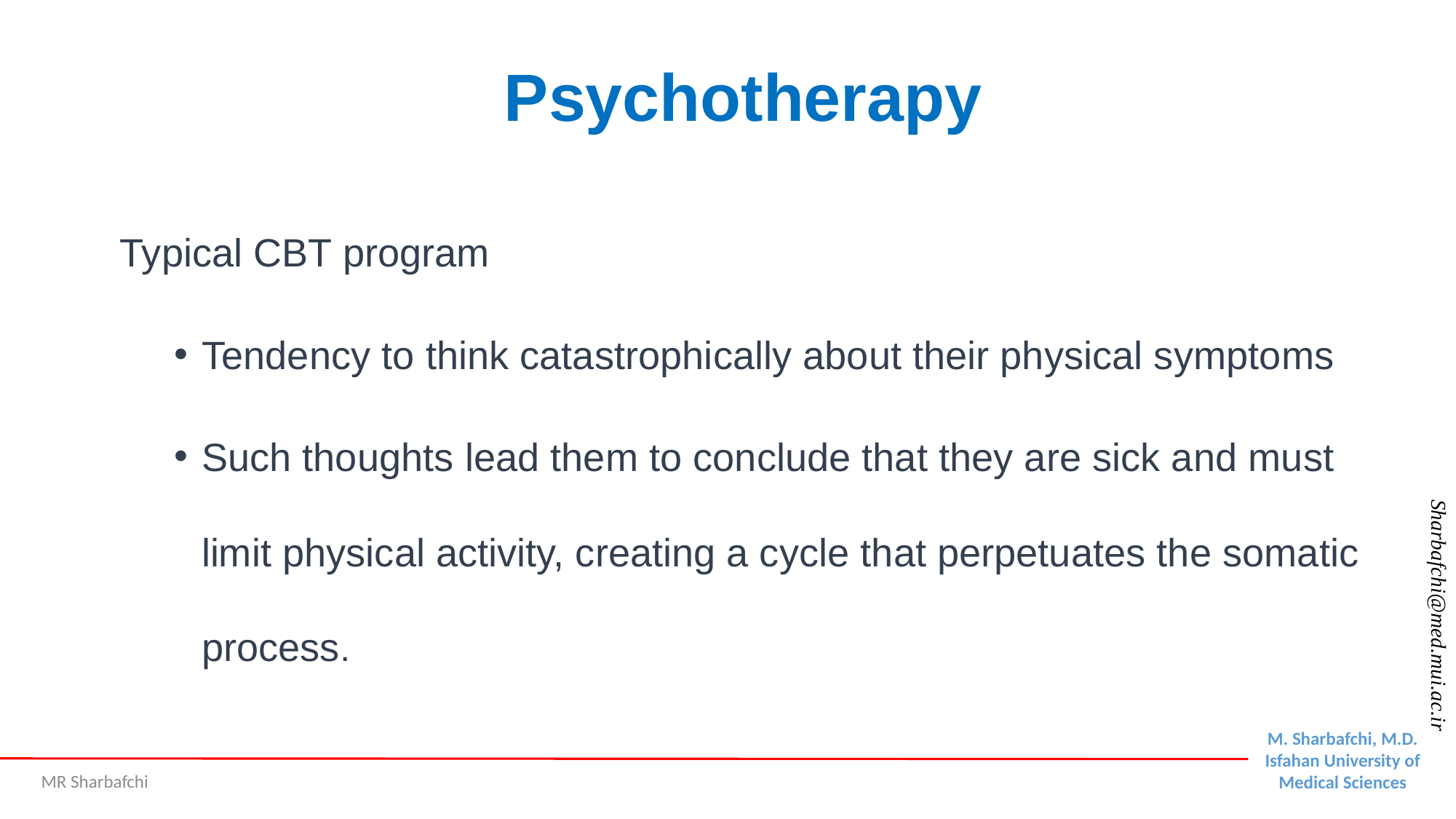

# Psychotherapy
Typical CBT program
Tendency to think catastrophically about their physical symptoms
Such thoughts lead them to conclude that they are sick and must limit physical activity, creating a cycle that perpetuates the somatic process.
MR Sharbafchi